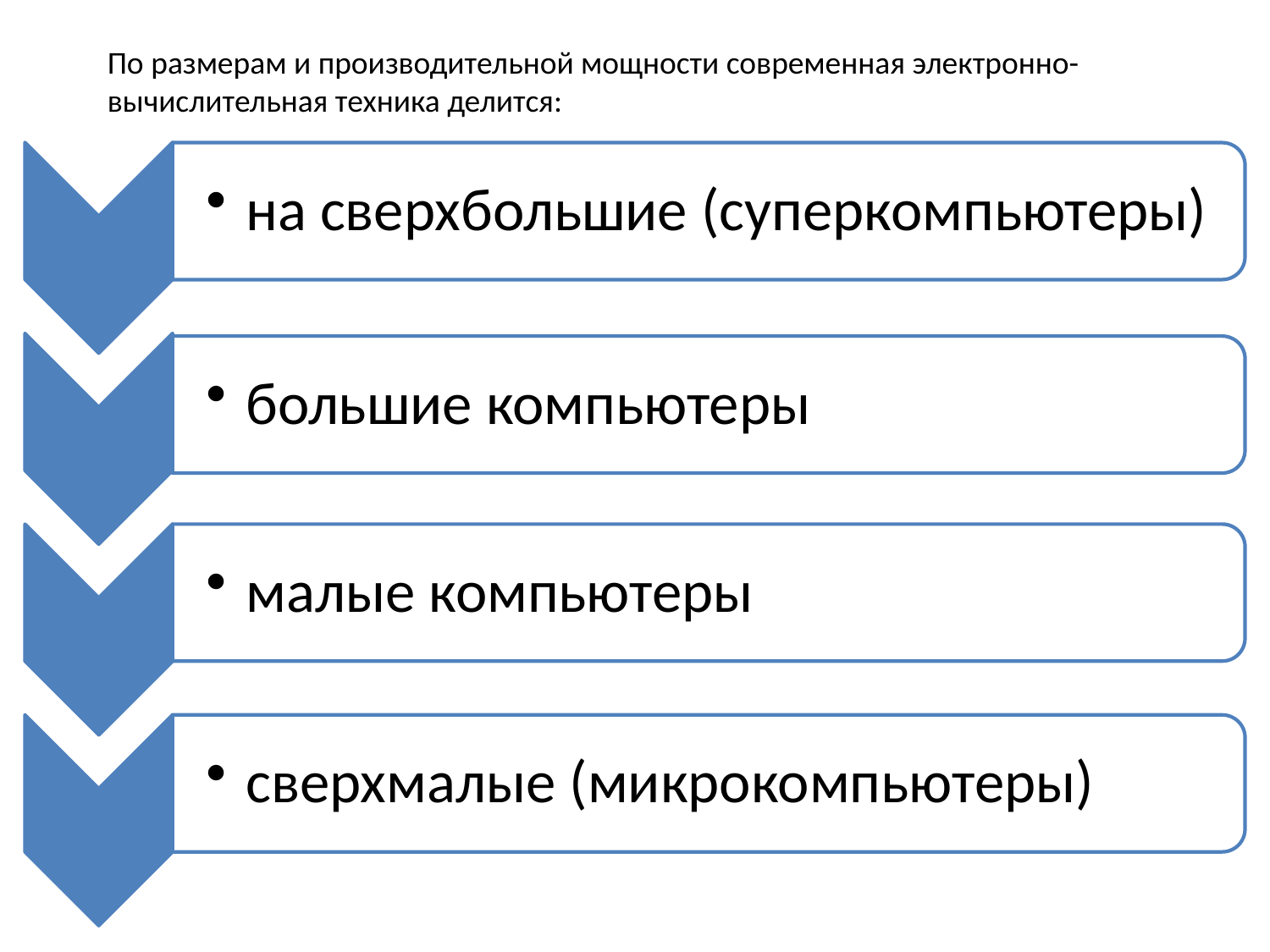

По размерам и производительной мощности современная электронно-вычислительная техника делится:

на сверхбольшие (суперкомпьютеры)

большие компьютеры

малые компьютеры

сверхмалые (микрокомпьютеры)